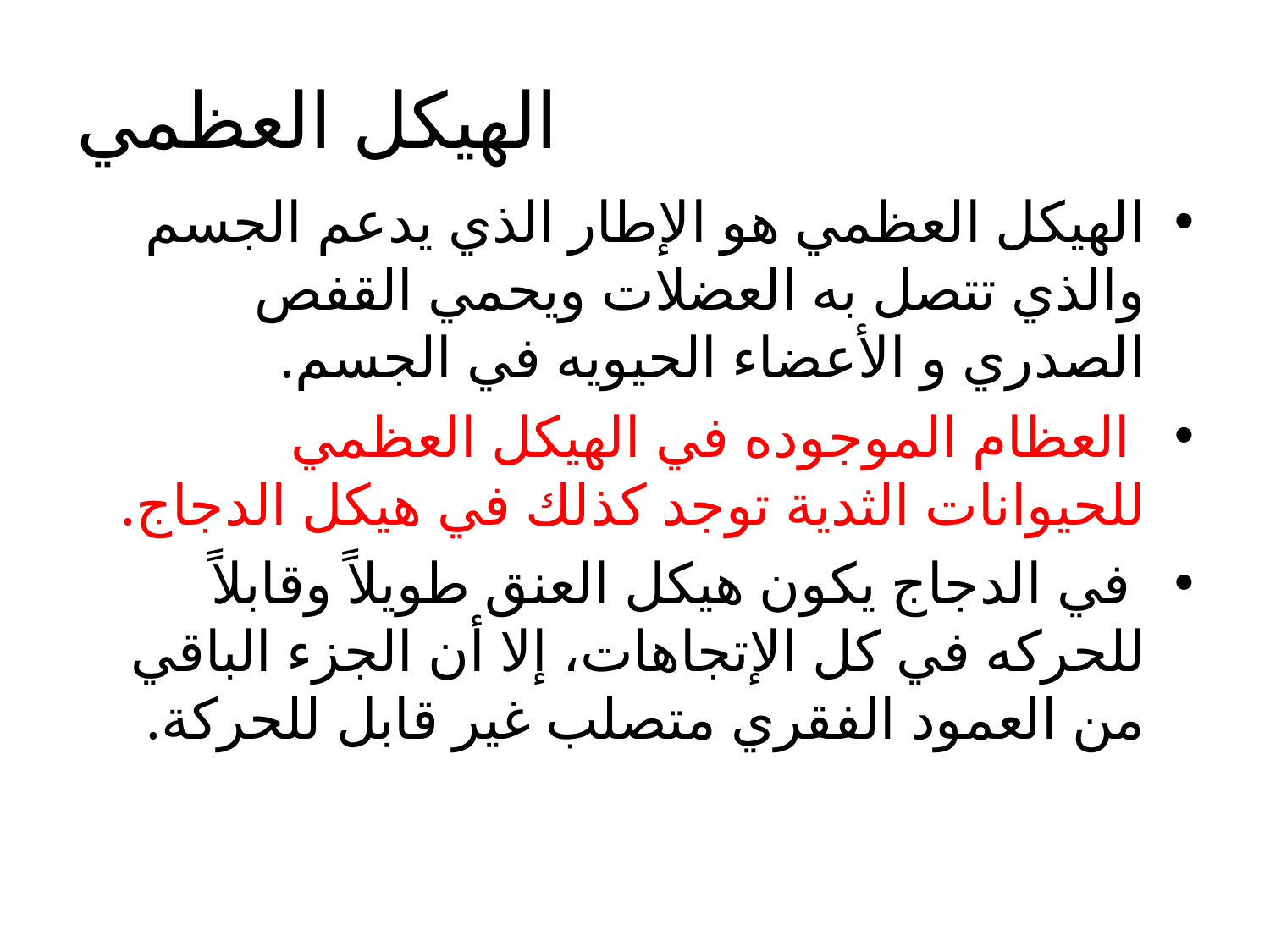

# الهيكل العظمي
الهيكل العظمي هو الإطار الذي يدعم الجسم والذي تتصل به العضلات ويحمي القفص الصدري و الأعضاء الحيويه في الجسم.
 العظام الموجوده في الهيكل العظمي للحيوانات الثدية توجد كذلك في هيكل الدجاج.
 في الدجاج يكون هيكل العنق طويلاً وقابلاً للحركه في كل الإتجاهات، إلا أن الجزء الباقي من العمود الفقري متصلب غير قابل للحركة.